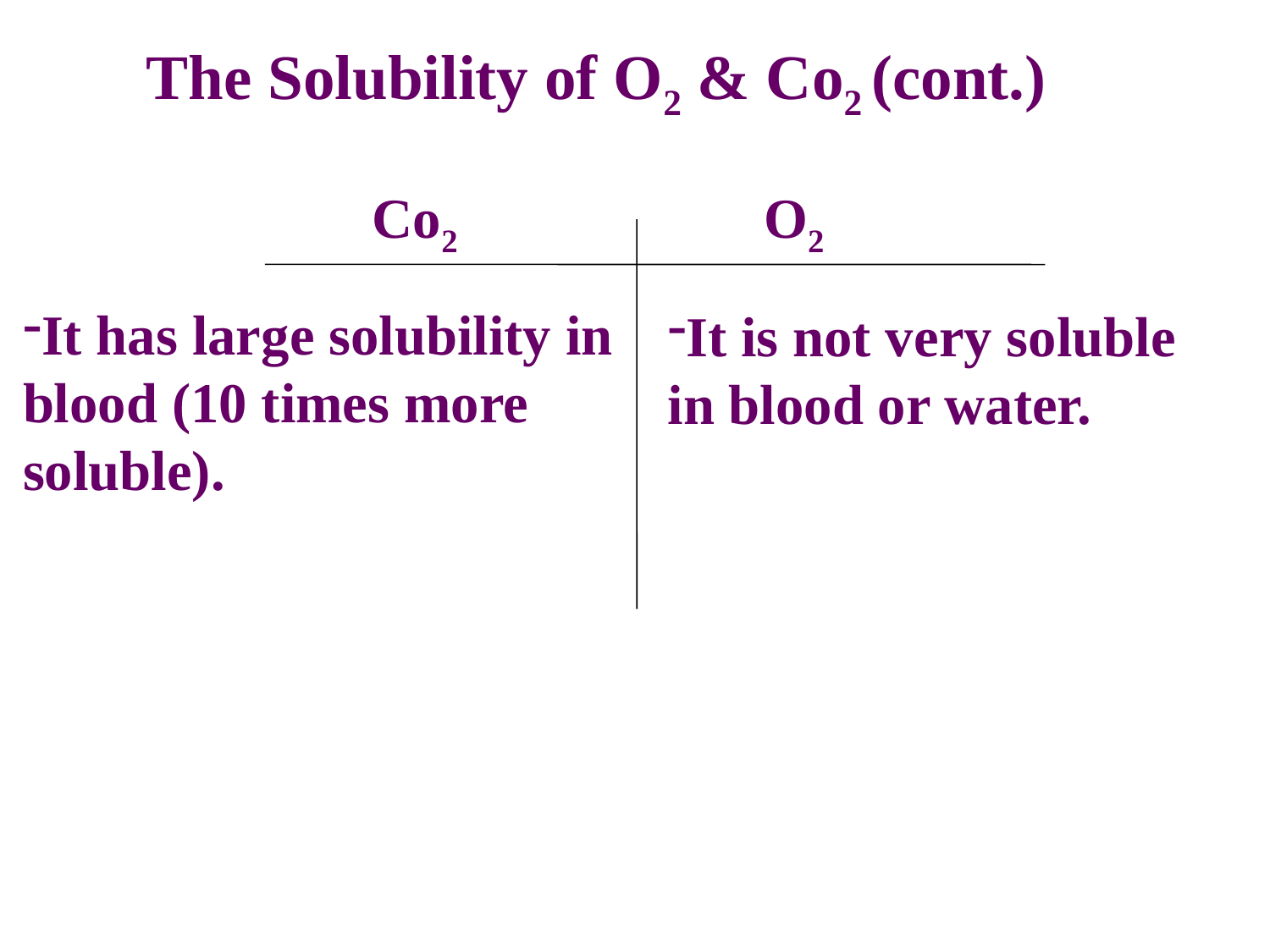

# The Solubility of O2 & Co2 (cont.)

Co2
O2

It has large solubility in blood (10 times more soluble).
It is not very soluble in blood or water.